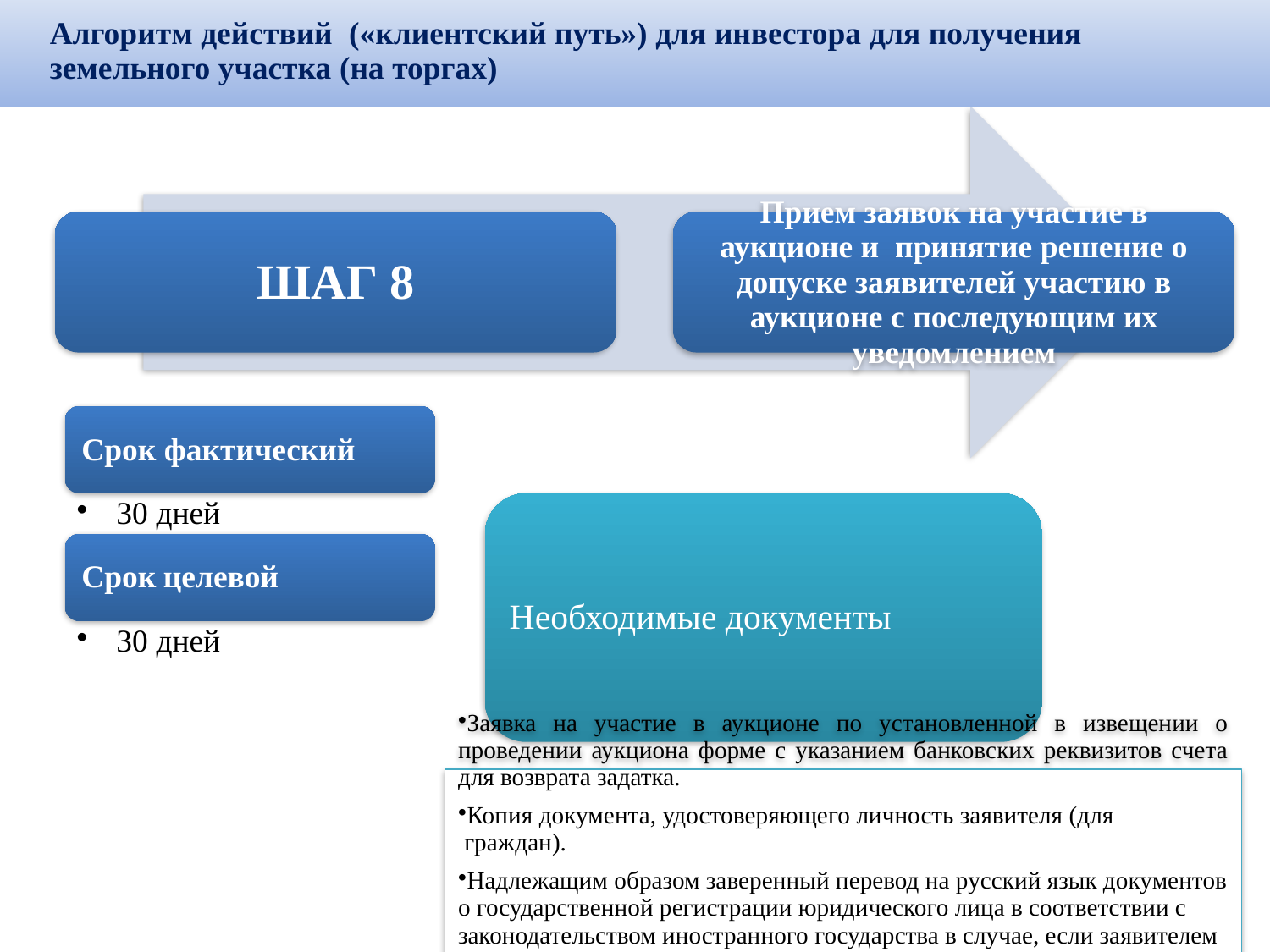

# Алгоритм действий  («клиентский путь») для инвестора для получения земельного участка (на торгах)
ШАГ 8
Прием заявок на участие в аукционе и  принятие решение о допуске заявителей участию в аукционе с последующим их уведомлением
Срок фактический
30 дней
Срок целевой
30 дней
Необходимые документы
Заявка на участие в аукционе по установленной в извещении о проведении аукциона форме с указанием банковских реквизитов счета для возврата задатка.
Копия документа, удостоверяющего личность заявителя (для                    граждан).